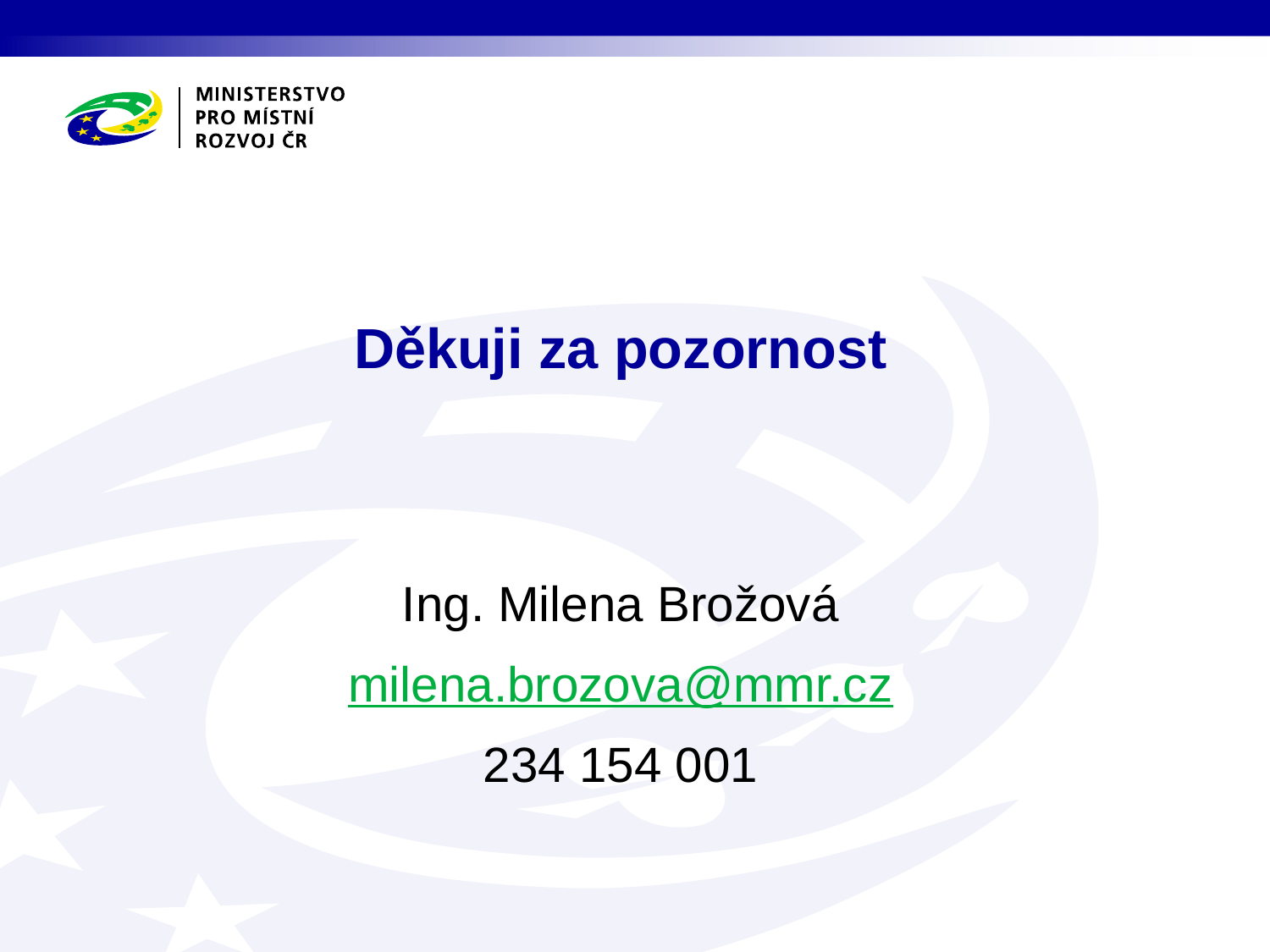

# Děkuji za pozornost
Ing. Milena Brožová
milena.brozova@mmr.cz
234 154 001